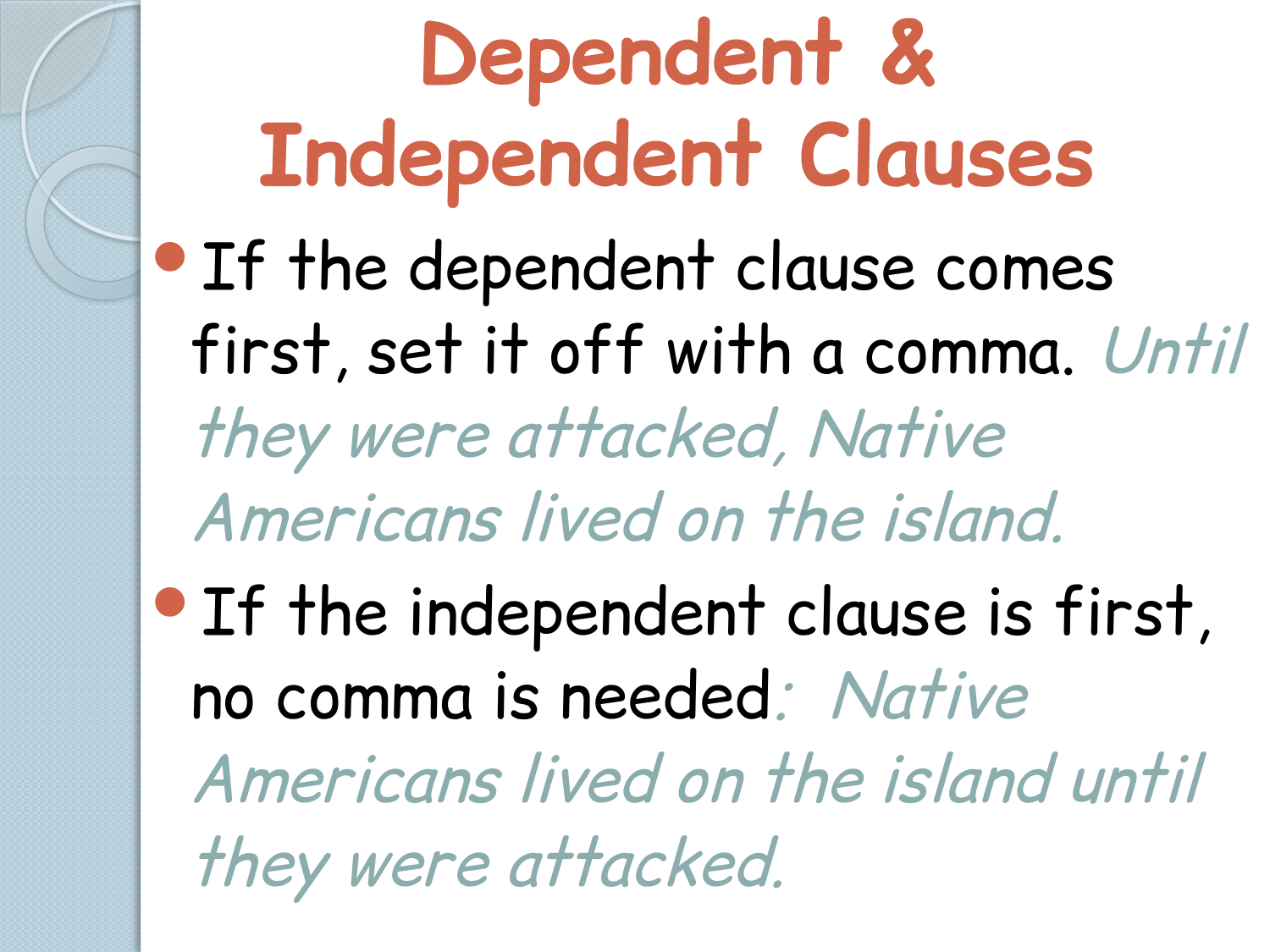

# Dependent & Independent Clauses
If the dependent clause comes first, set it off with a comma. Until they were attacked, Native Americans lived on the island.
If the independent clause is first, no comma is needed:  Native Americans lived on the island until they were attacked.